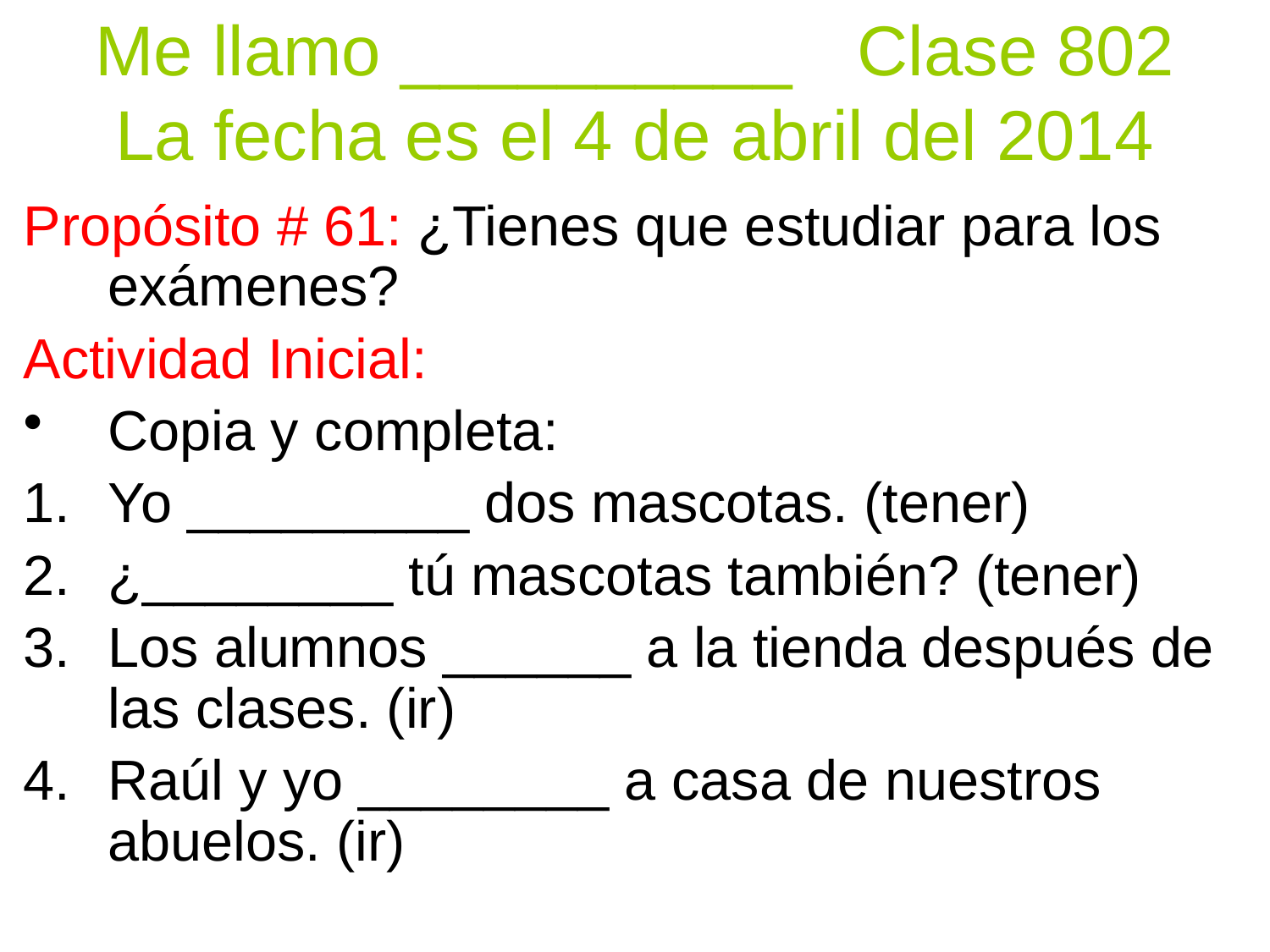

# Me llamo __________	Clase 802 La fecha es el 4 de abril del 2014
Propósito # 61: ¿Tienes que estudiar para los exámenes?
Actividad Inicial:
Copia y completa:
Yo _________ dos mascotas. (tener)
¿________ tú mascotas también? (tener)
Los alumnos ______ a la tienda después de las clases. (ir)
Raúl y yo ________ a casa de nuestros abuelos. (ir)